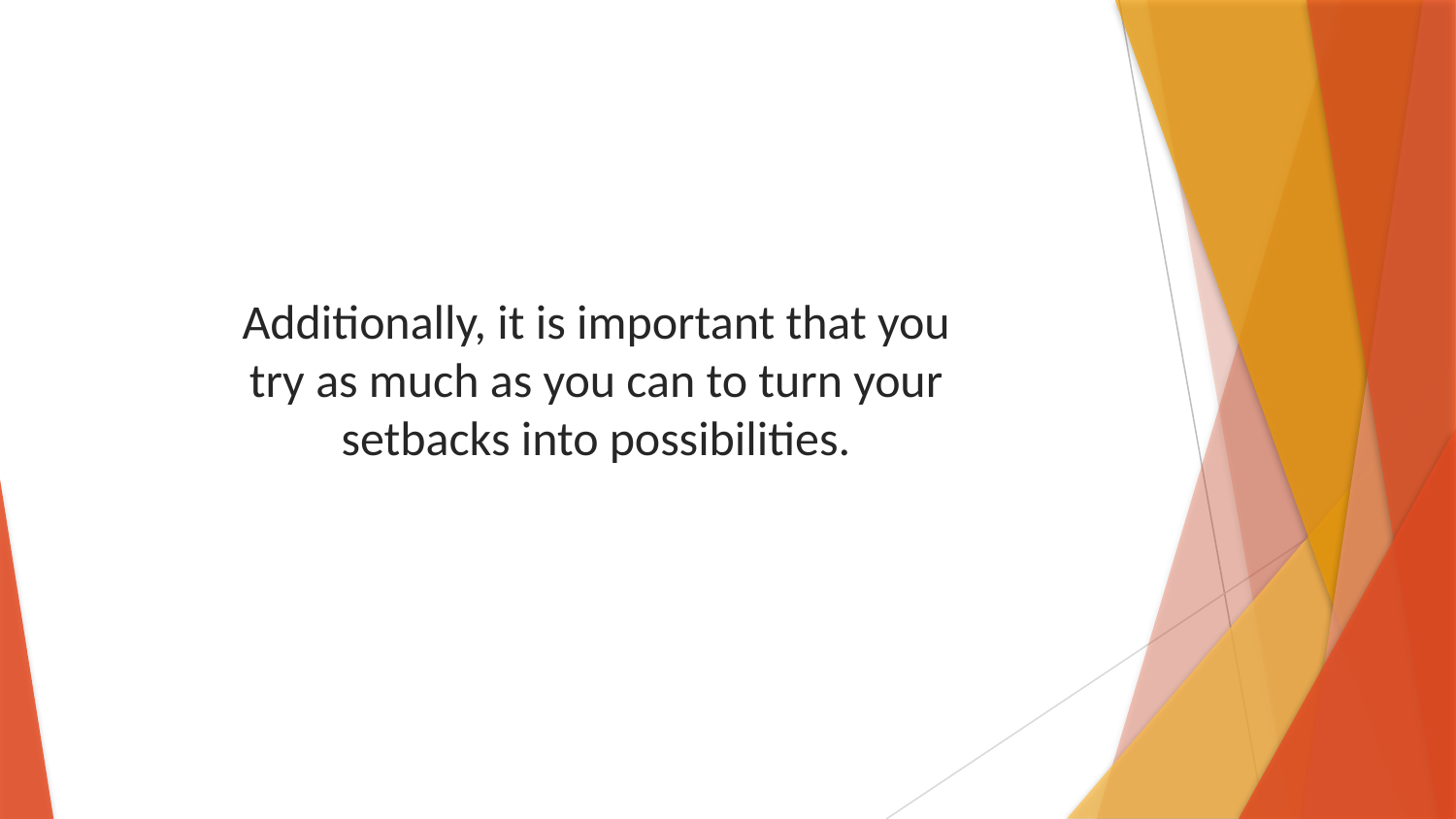

Additionally, it is important that you try as much as you can to turn your setbacks into possibilities.